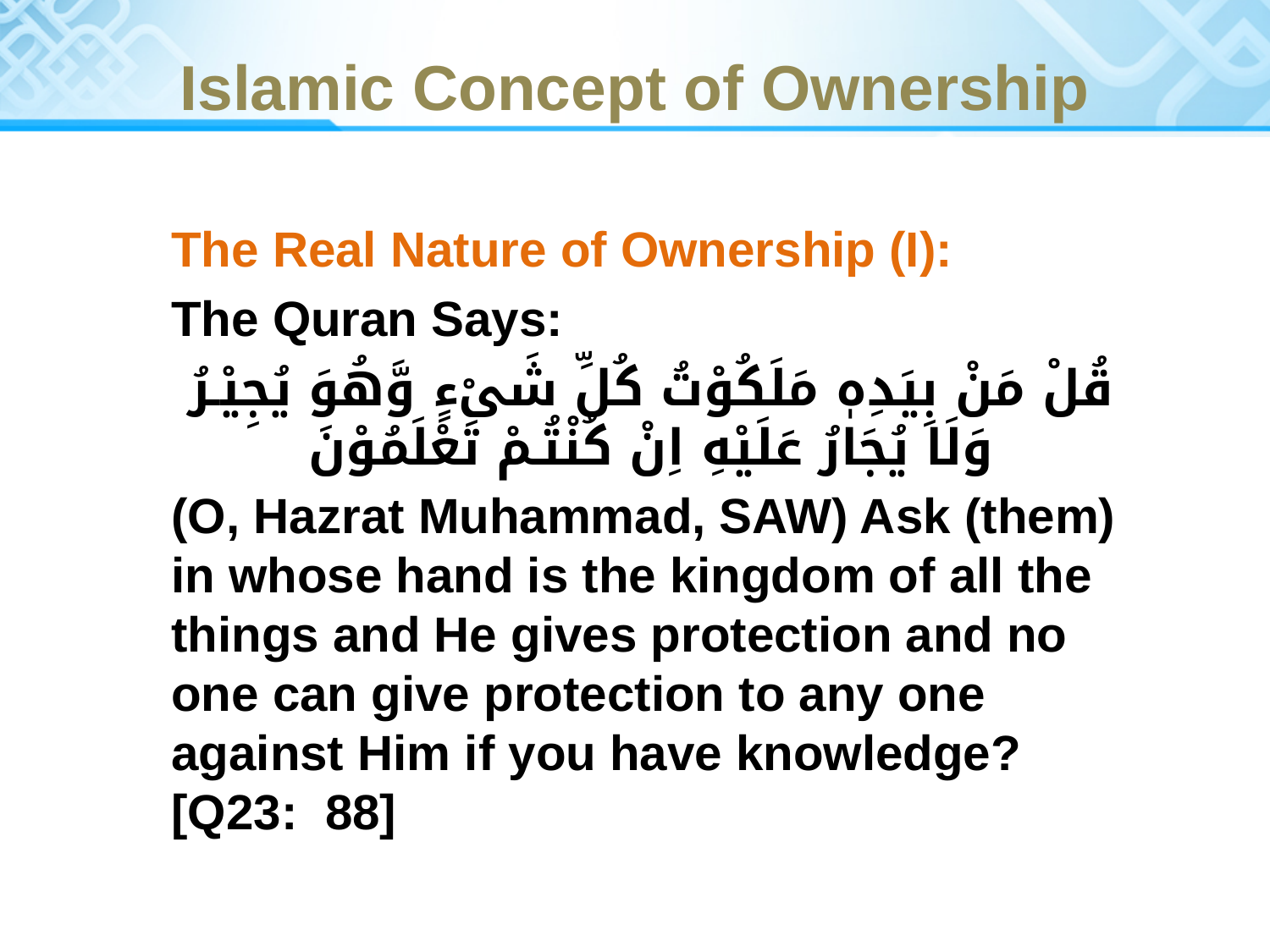

# Islamic Concept of Ownership

The Real Nature of Ownership (I):
The Quran Says:
قُلْ مَنْ بِيَدِهٖ مَلَكُوْتُ كُلِّ شَىْءٍ وَّهُوَ يُجِيْـرُ وَلَا يُجَارُ عَلَيْهِ اِنْ كُنْتُـمْ تَعْلَمُوْنَ
(O, Hazrat Muhammad, SAW) Ask (them) in whose hand is the kingdom of all the things and He gives protection and no one can give protection to any one against Him if you have knowledge?[Q23:  88]